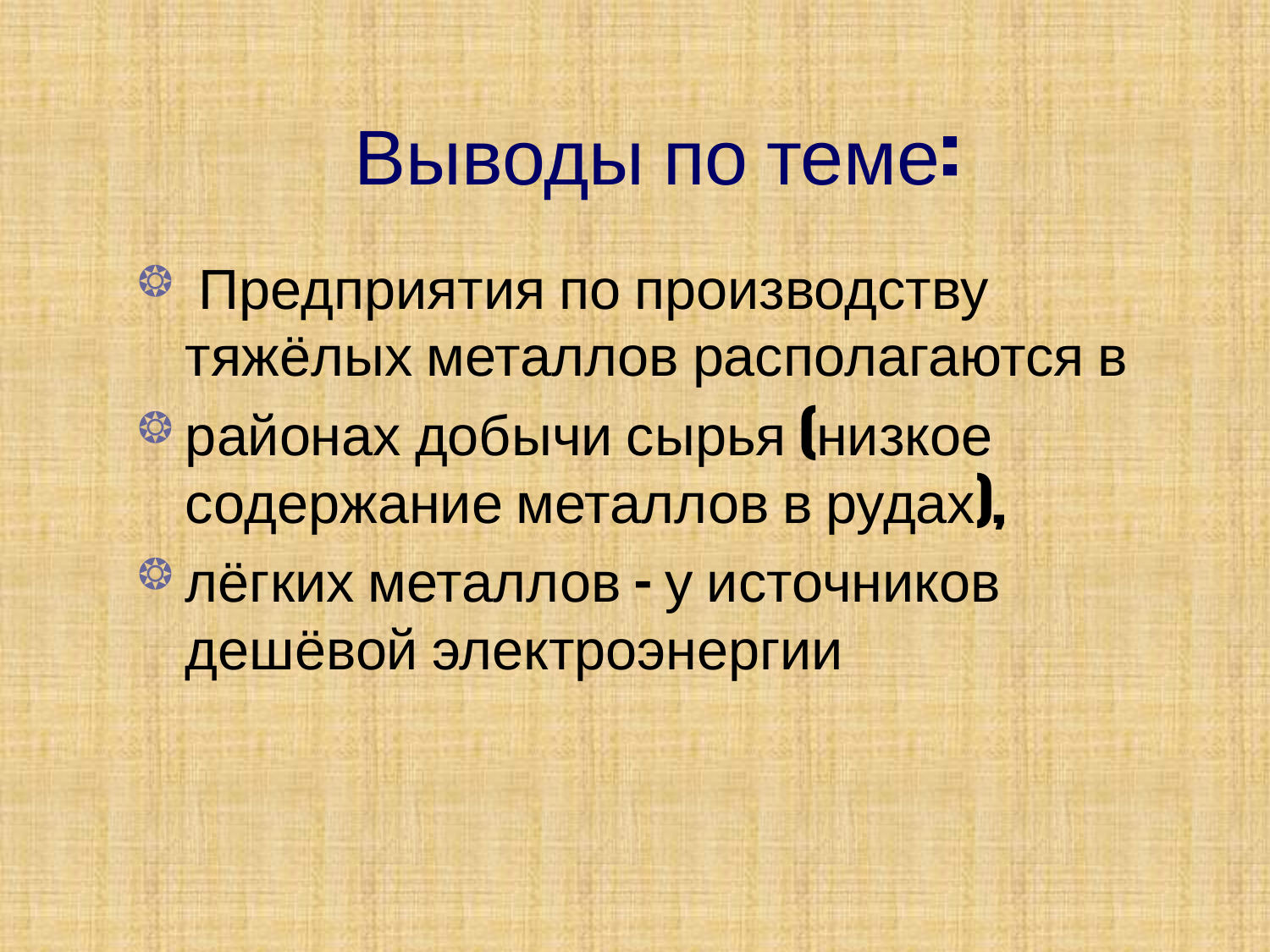

# Выводы по теме:
 Предприятия по производству  тяжёлых металлов располагаются в
районах добычи сырья (низкое содержание металлов в рудах),
лёгких металлов - у источников дешёвой электроэнергии